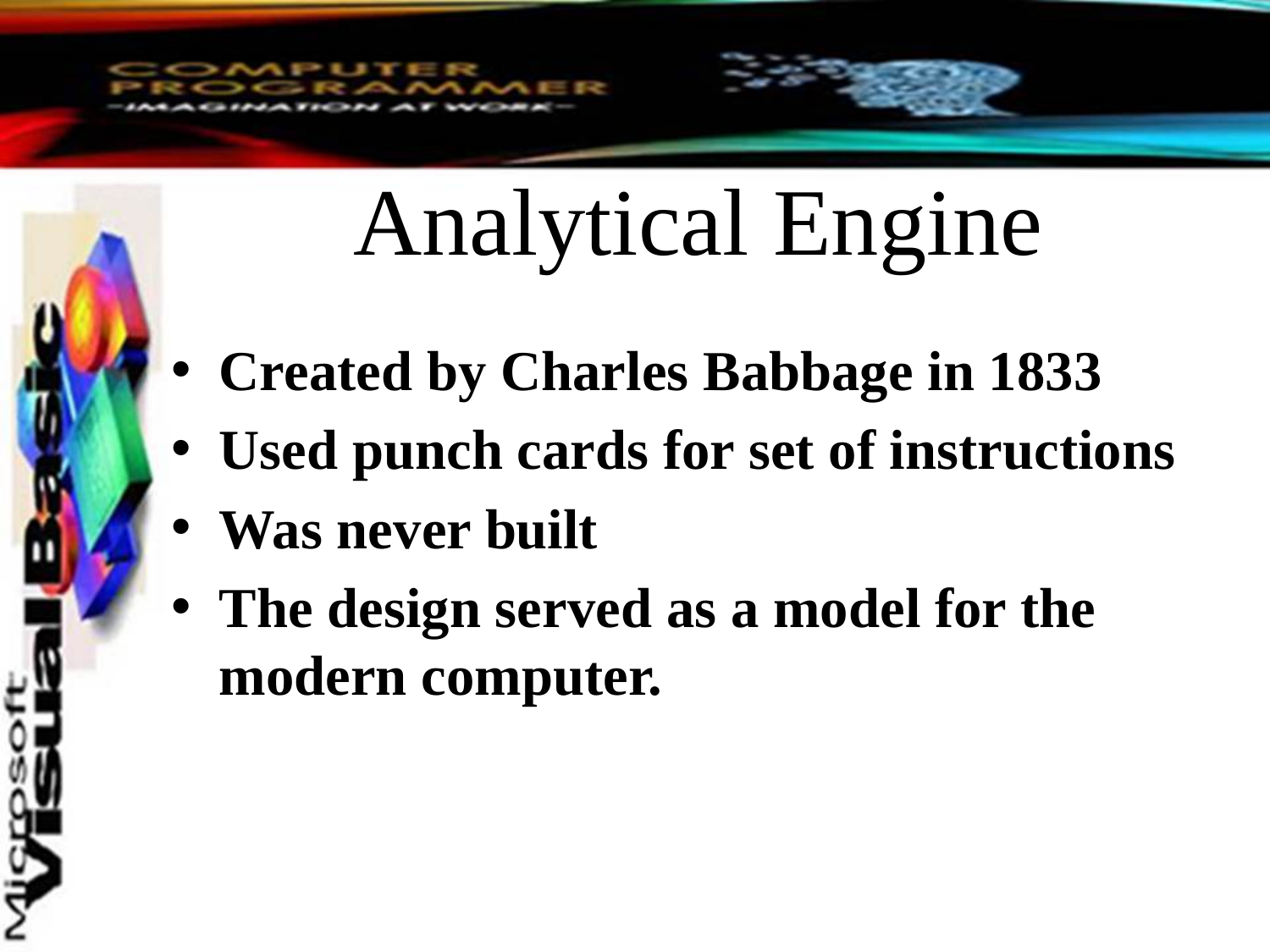

# Analytical Engine
Created by Charles Babbage in 1833
Used punch cards for set of instructions
Was never built
The design served as a model for the modern computer.